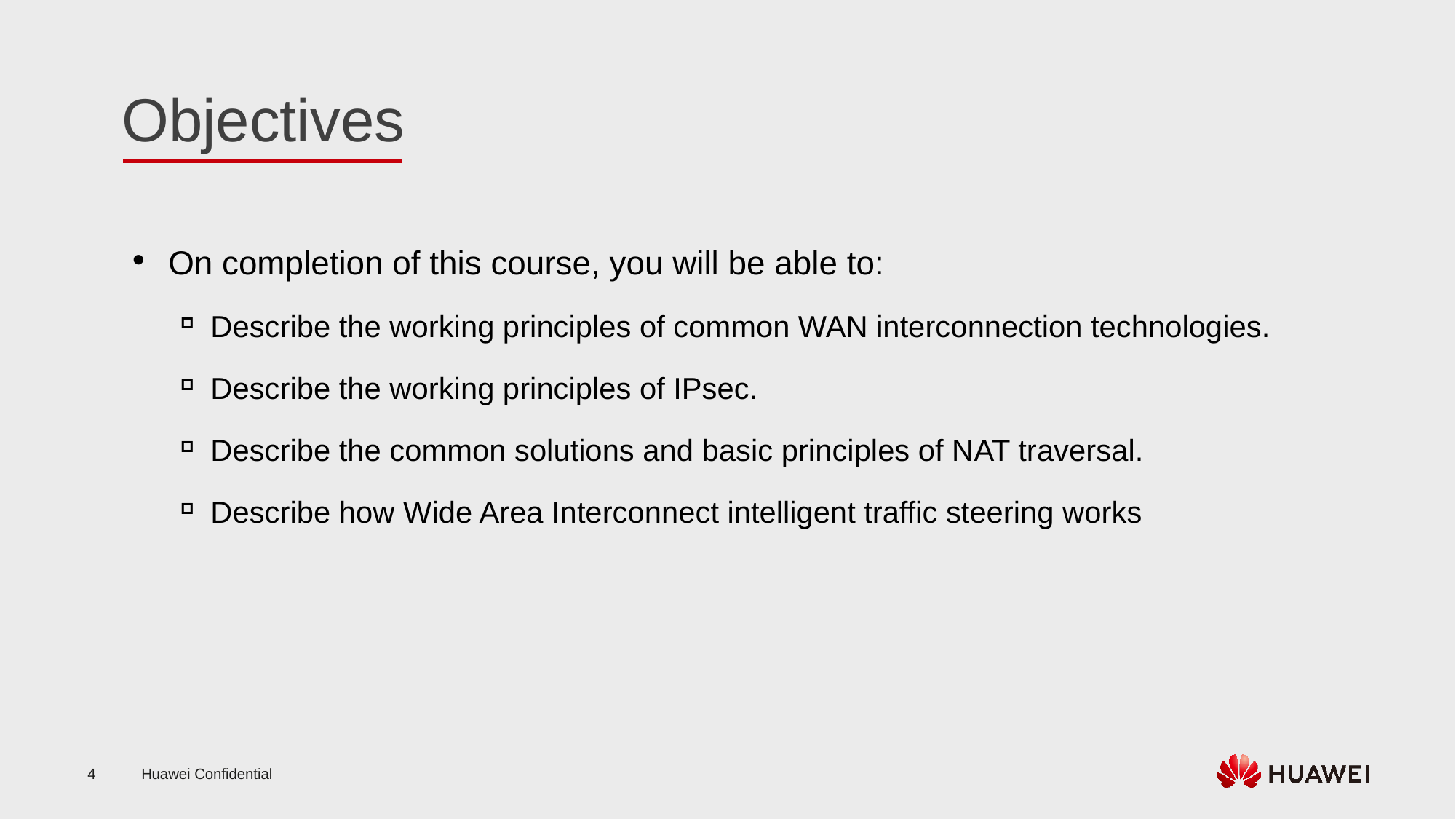

On completion of this course, you will be able to:
Describe the working principles of common WAN interconnection technologies.
Describe the working principles of IPsec.
Describe the common solutions and basic principles of NAT traversal.
Describe how Wide Area Interconnect intelligent traffic steering works